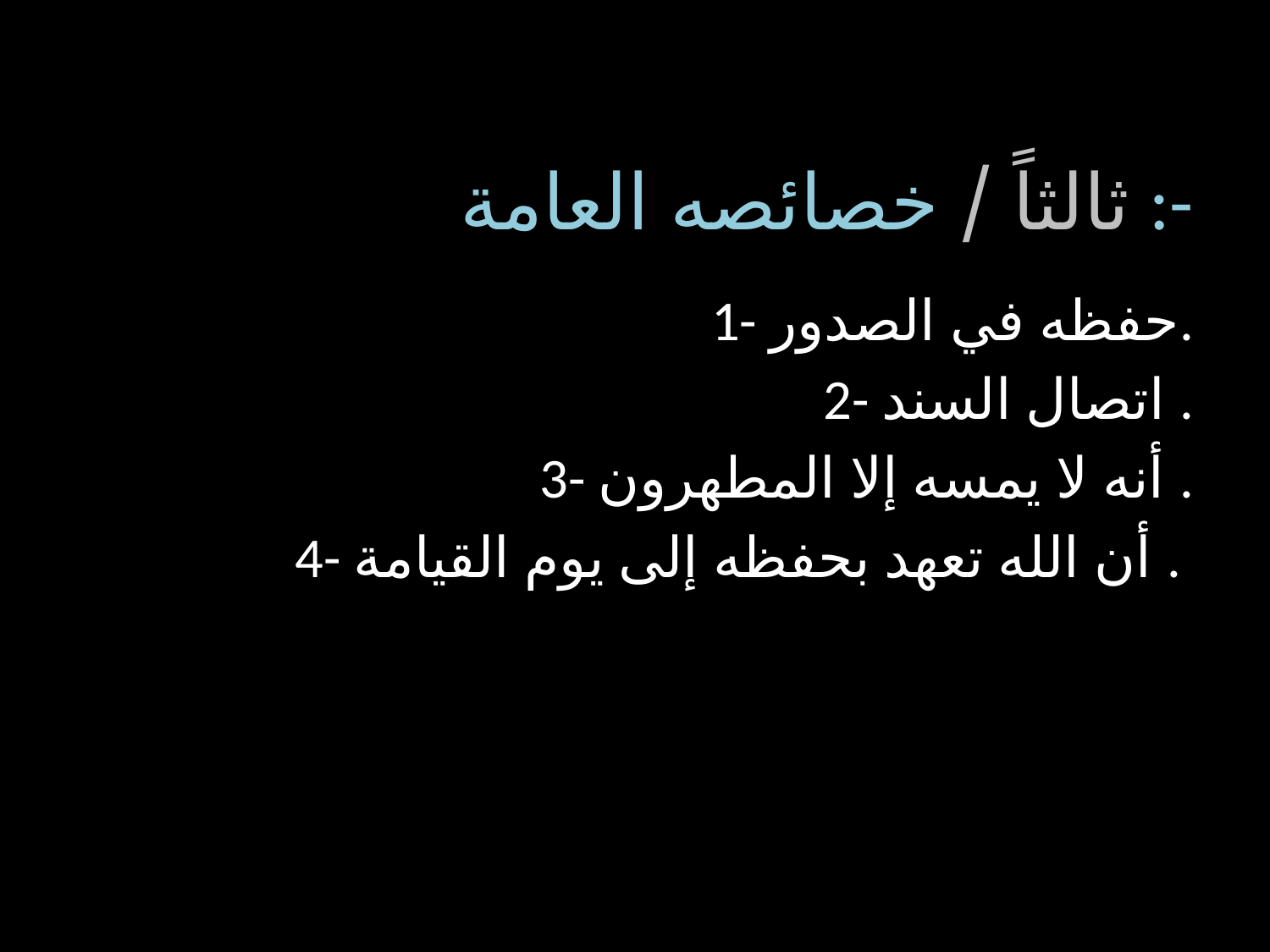

# ثالثاً / خصائصه العامة :-
1- حفظه في الصدور.
2- اتصال السند .
3- أنه لا يمسه إلا المطهرون .
4- أن الله تعهد بحفظه إلى يوم القيامة .